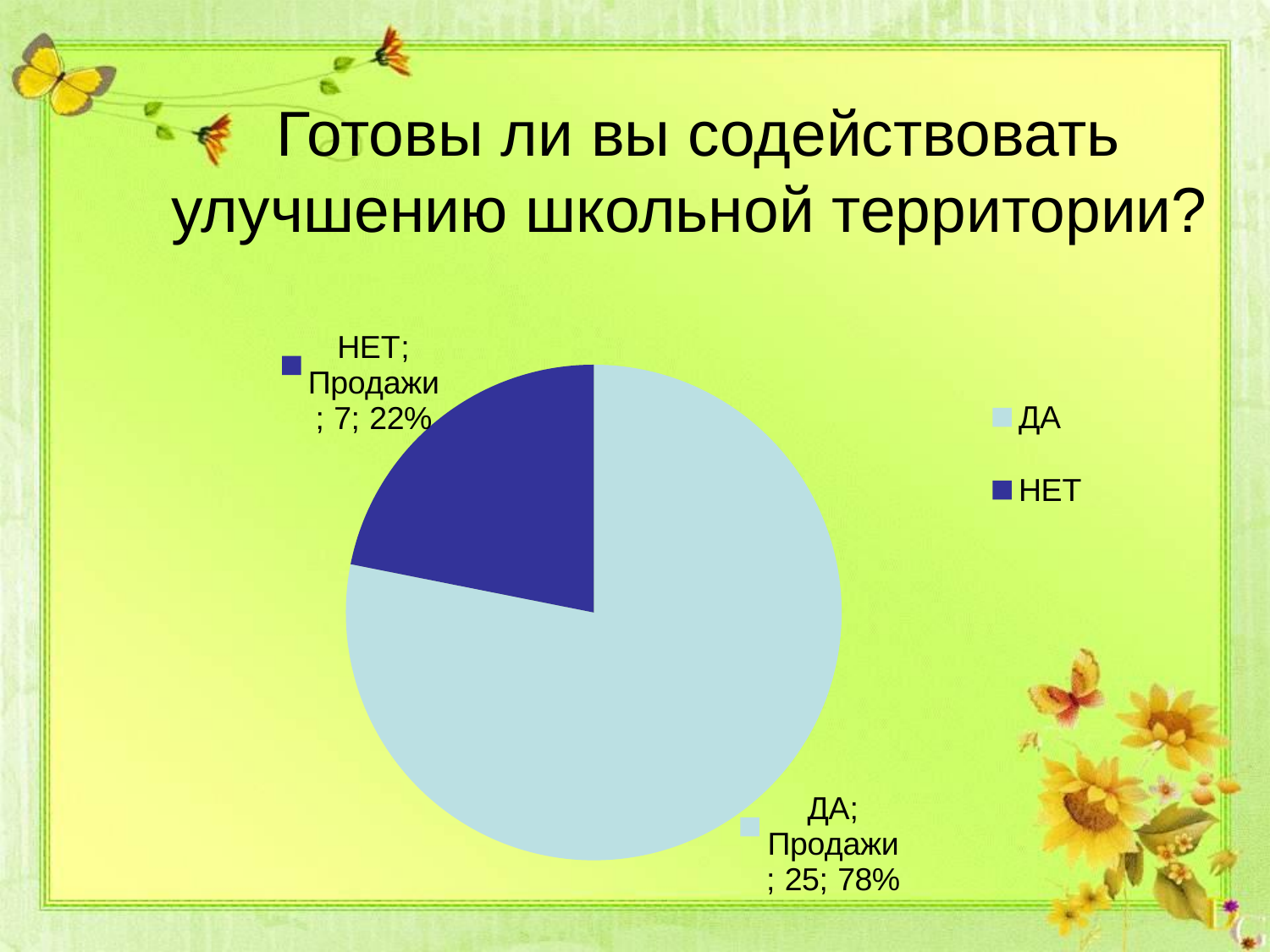

# Готовы ли вы содействовать улучшению школьной территории?

### Chart

| Category |
|---|

### Chart

| Category | Продажи |
|---|---|
| ДА | 25.0 |
| НЕТ | 7.0 |